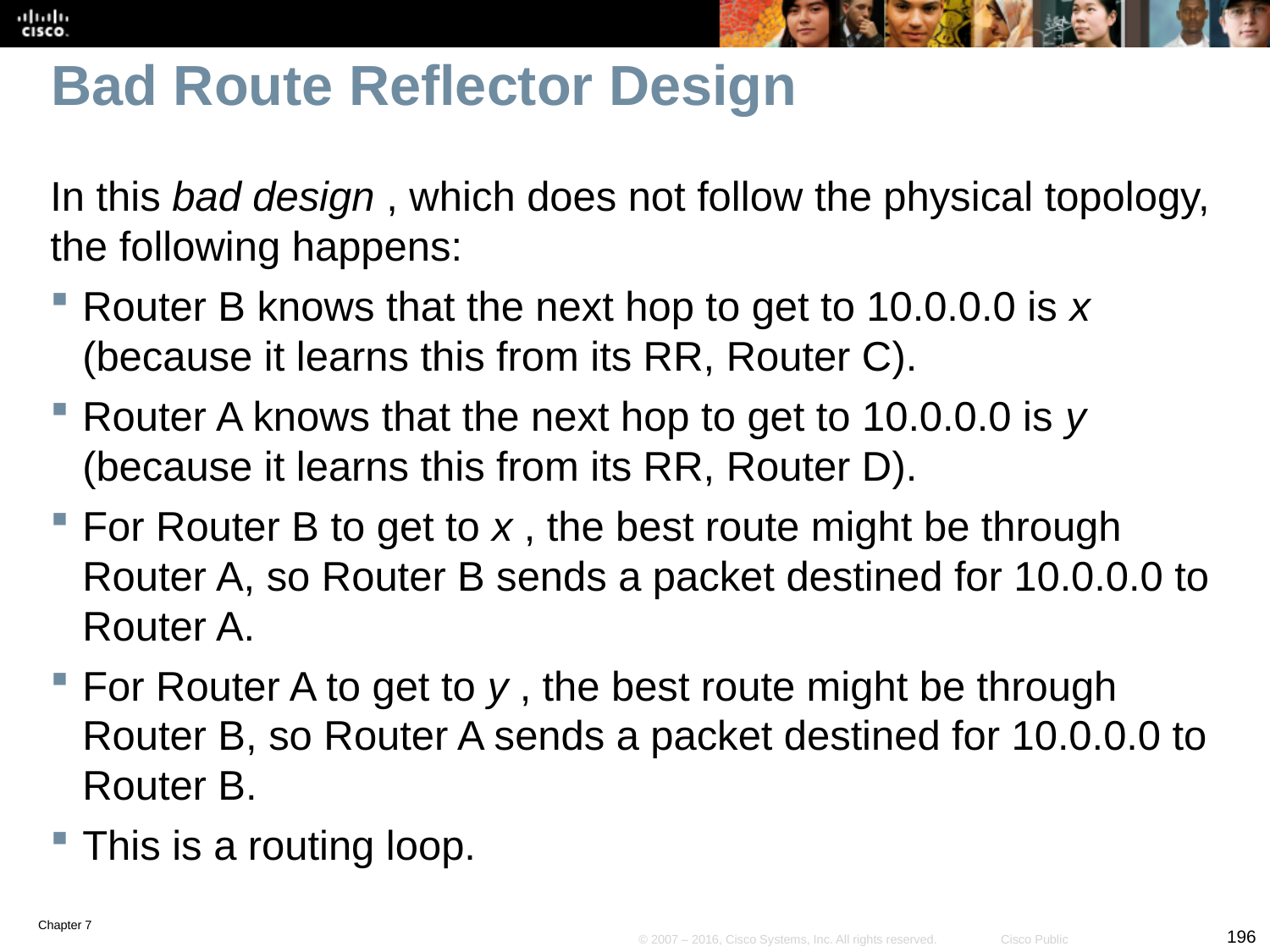

# Bad Route Reflector Design
In this bad design , which does not follow the physical topology, the following happens:
Router B knows that the next hop to get to 10.0.0.0 is x (because it learns this from its RR, Router C).
Router A knows that the next hop to get to 10.0.0.0 is y (because it learns this from its RR, Router D).
For Router B to get to x , the best route might be through Router A, so Router B sends a packet destined for 10.0.0.0 to Router A.
For Router A to get to y , the best route might be through Router B, so Router A sends a packet destined for 10.0.0.0 to Router B.
This is a routing loop.